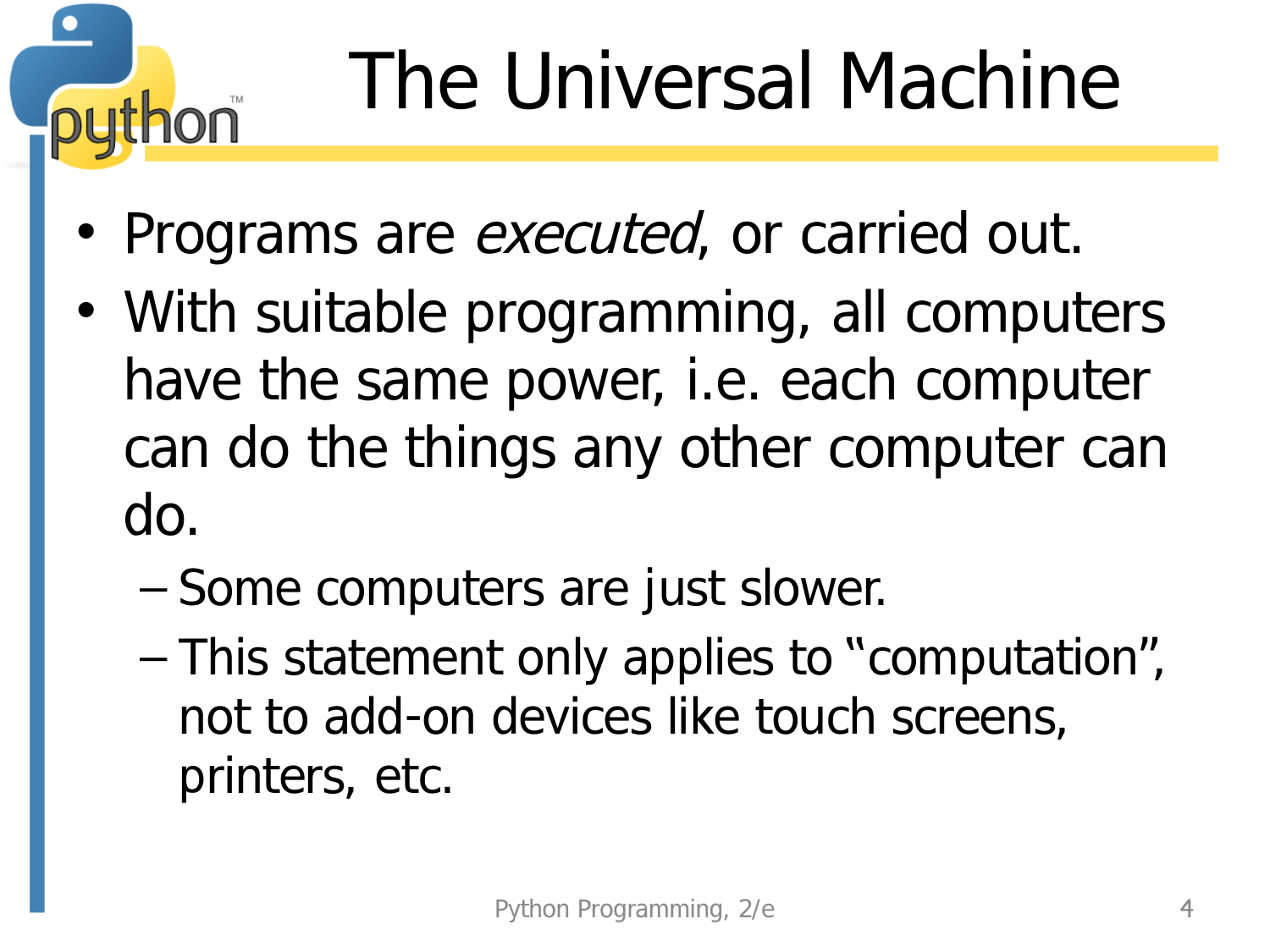

# The Universal Machine
Programs are executed, or carried out.
With suitable programming, all computers have the same power, i.e. each computer can do the things any other computer can do.
Some computers are just slower.
This statement only applies to “computation”, not to add-on devices like touch screens, printers, etc.
Python Programming, 2/e
4